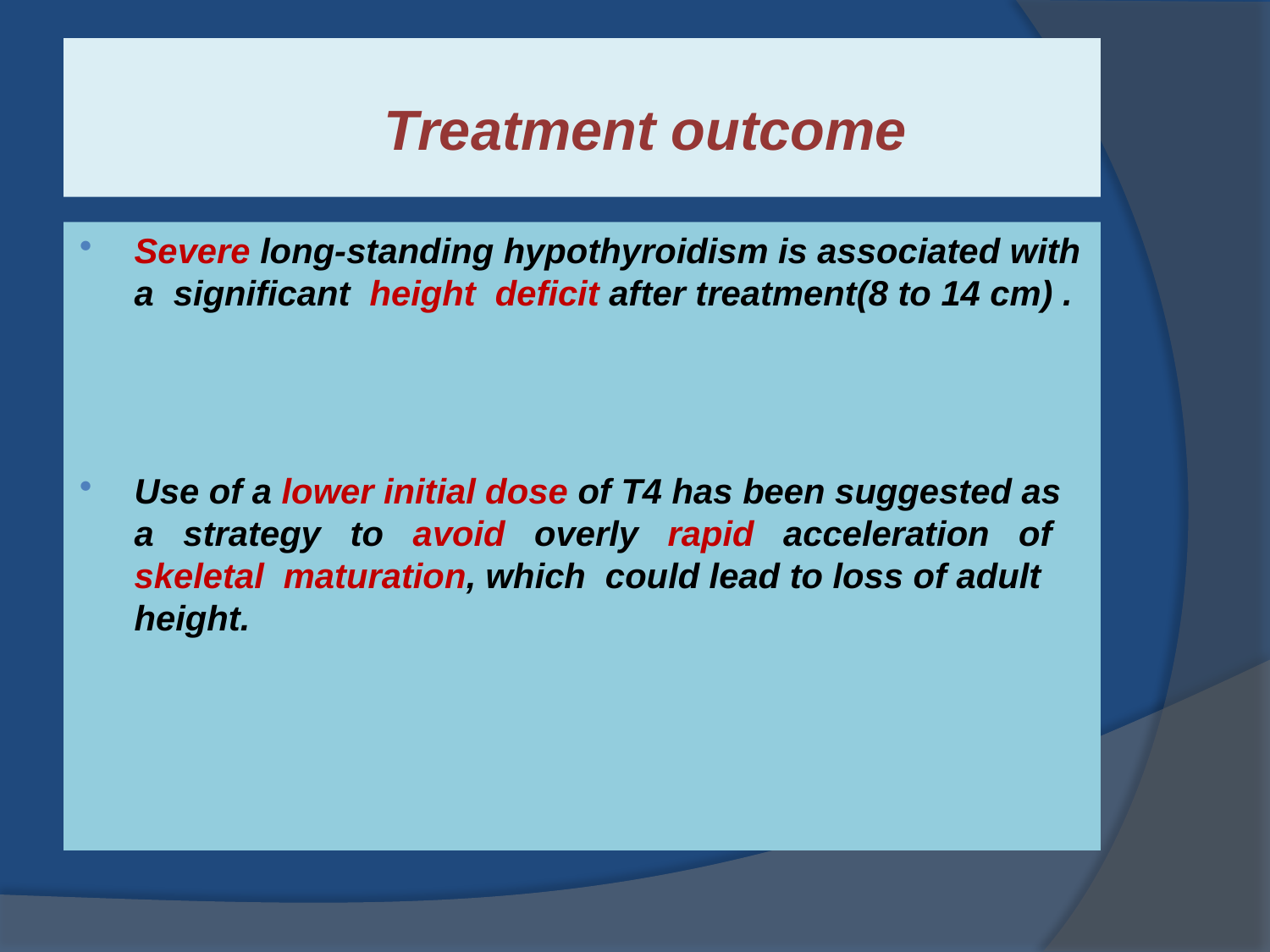

# Treatment outcome
Severe long-standing hypothyroidism is associated with a  significant  height  deficit after treatment(8 to 14 cm) .

Use of a lower initial dose of T4 has been suggested as a   strategy   to   avoid   overly   rapid   acceleration   of  skeletal  maturation, which  could lead to loss of adult height.